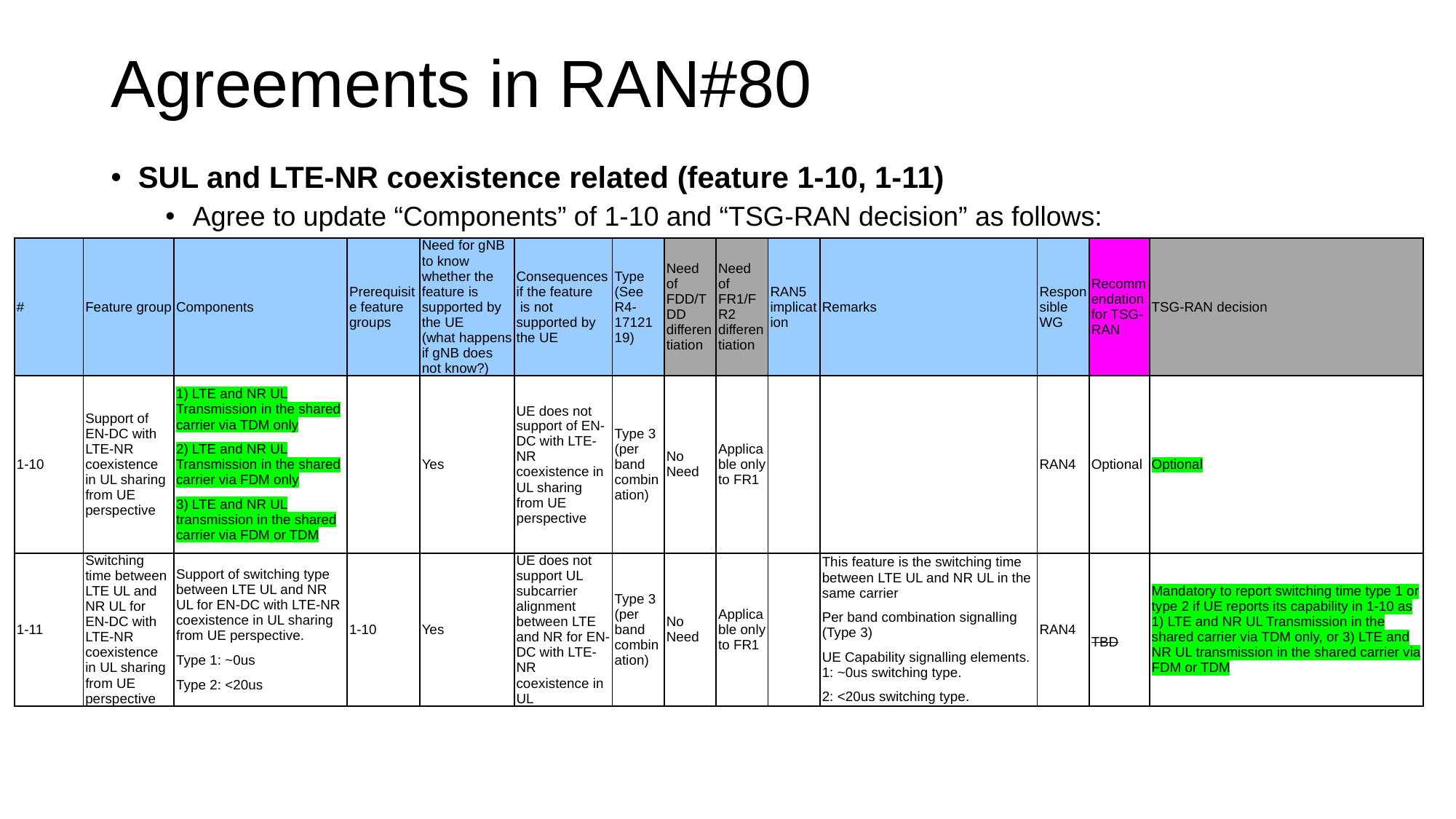

# Agreements in RAN#80
SUL and LTE-NR coexistence related (feature 1-10, 1-11)
Agree to update “Components” of 1-10 and “TSG-RAN decision” as follows:

| # | Feature group | Components | Prerequisite feature groups | Need for gNB to know whether the feature is supported by the UE (what happens if gNB does not know?) | Consequences if the feature is not supported by the UE | Type (See R4-17121 19) | Need of FDD/TDD differentiation | Need of FR1/FR2 differentiation | RAN5 implication | Remarks | Responsible WG | Recommendation for TSG-RAN | TSG-RAN decision |
| --- | --- | --- | --- | --- | --- | --- | --- | --- | --- | --- | --- | --- | --- |
| 1-10 | Support of EN-DC with LTE-NR coexistence in UL sharing from UE perspective | 1) LTE and NR UL Transmission in the shared carrier via TDM only 2) LTE and NR UL Transmission in the shared carrier via FDM only 3) LTE and NR UL transmission in the shared carrier via FDM or TDM |  | Yes | UE does not support of EN-DC with LTE-NR coexistence in UL sharing from UE perspective | Type 3 (per band combination) | No Need | Applicable only to FR1 |  |  | RAN4 | Optional | Optional |
| 1-11 | Switching time between LTE UL and NR UL for EN-DC with LTE-NR coexistence in UL sharing from UE perspective | Support of switching type between LTE UL and NR UL for EN-DC with LTE-NR coexistence in UL sharing from UE perspective. Type 1: ~0us Type 2: <20us | 1-10 | Yes | UE does not support UL subcarrier alignment between LTE and NR for EN-DC with LTE-NR coexistence in UL | Type 3 (per band combination) | No Need | Applicable only to FR1 |  | This feature is the switching time between LTE UL and NR UL in the same carrier Per band combination signalling (Type 3) UE Capability signalling elements. 1: ~0us switching type. 2: <20us switching type. | RAN4 | TBD | Mandatory to report switching time type 1 or type 2 if UE reports its capability in 1-10 as 1) LTE and NR UL Transmission in the shared carrier via TDM only, or 3) LTE and NR UL transmission in the shared carrier via FDM or TDM |